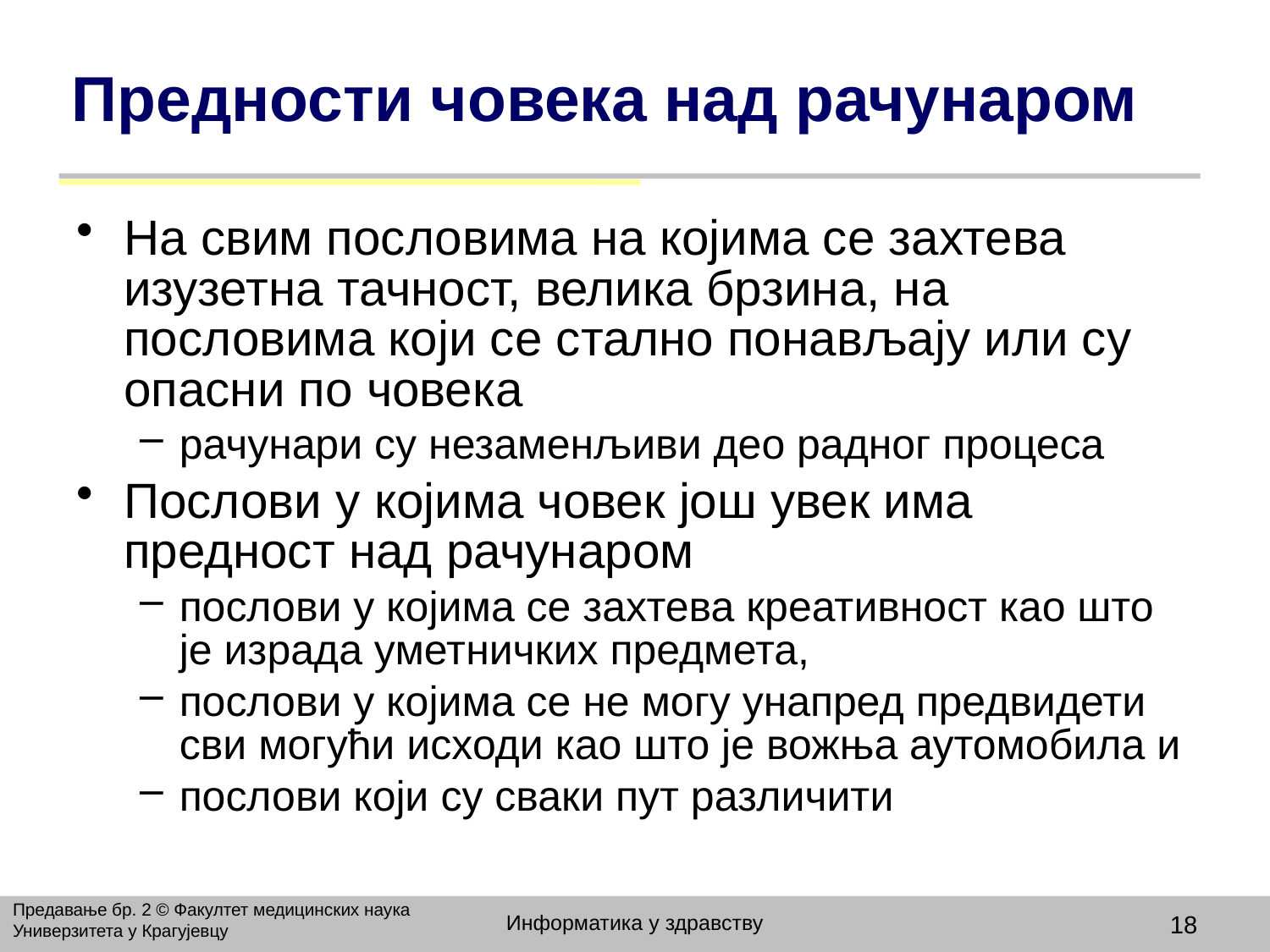

# Предности човека над рачунаром
На свим пословима на којима се захтева изузетна тачност, велика брзина, на пословима који се стално понављају или су опасни по човека
рачунари су незаменљиви део радног процеса
Послови у којима човек још увек има предност над рачунаром
послови у којима се захтева креативност као што је израда уметничких предмета,
послови у којима се не могу унапред предвидети сви могући исходи као што је вожња аутомобила и
послови који су сваки пут различити
Предавање бр. 2 © Факултет медицинских наука Универзитета у Крагујевцу
Информатика у здравству
18